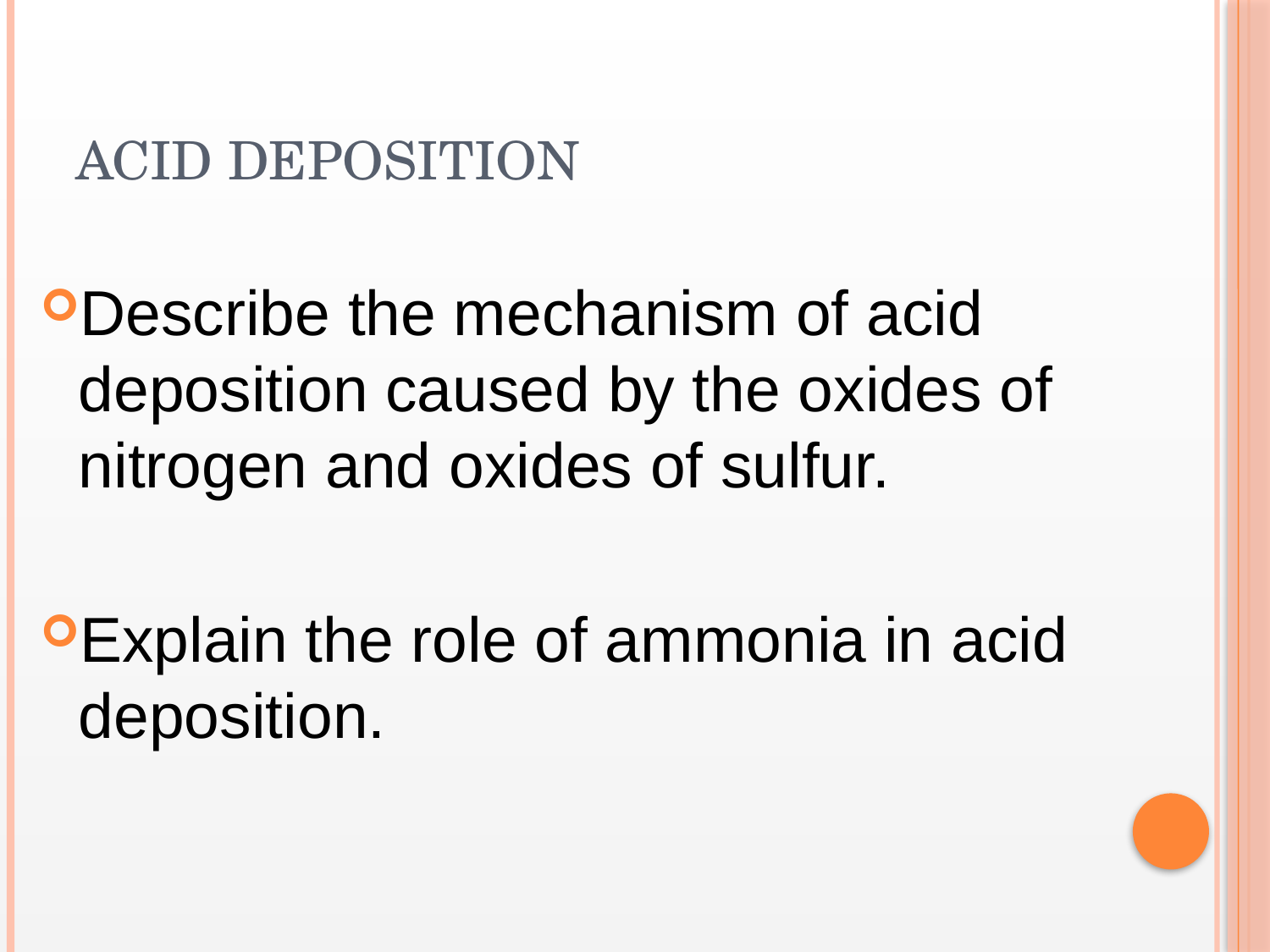

# Acid deposition
Describe the mechanism of acid deposition caused by the oxides of nitrogen and oxides of sulfur.

Explain the role of ammonia in acid deposition.